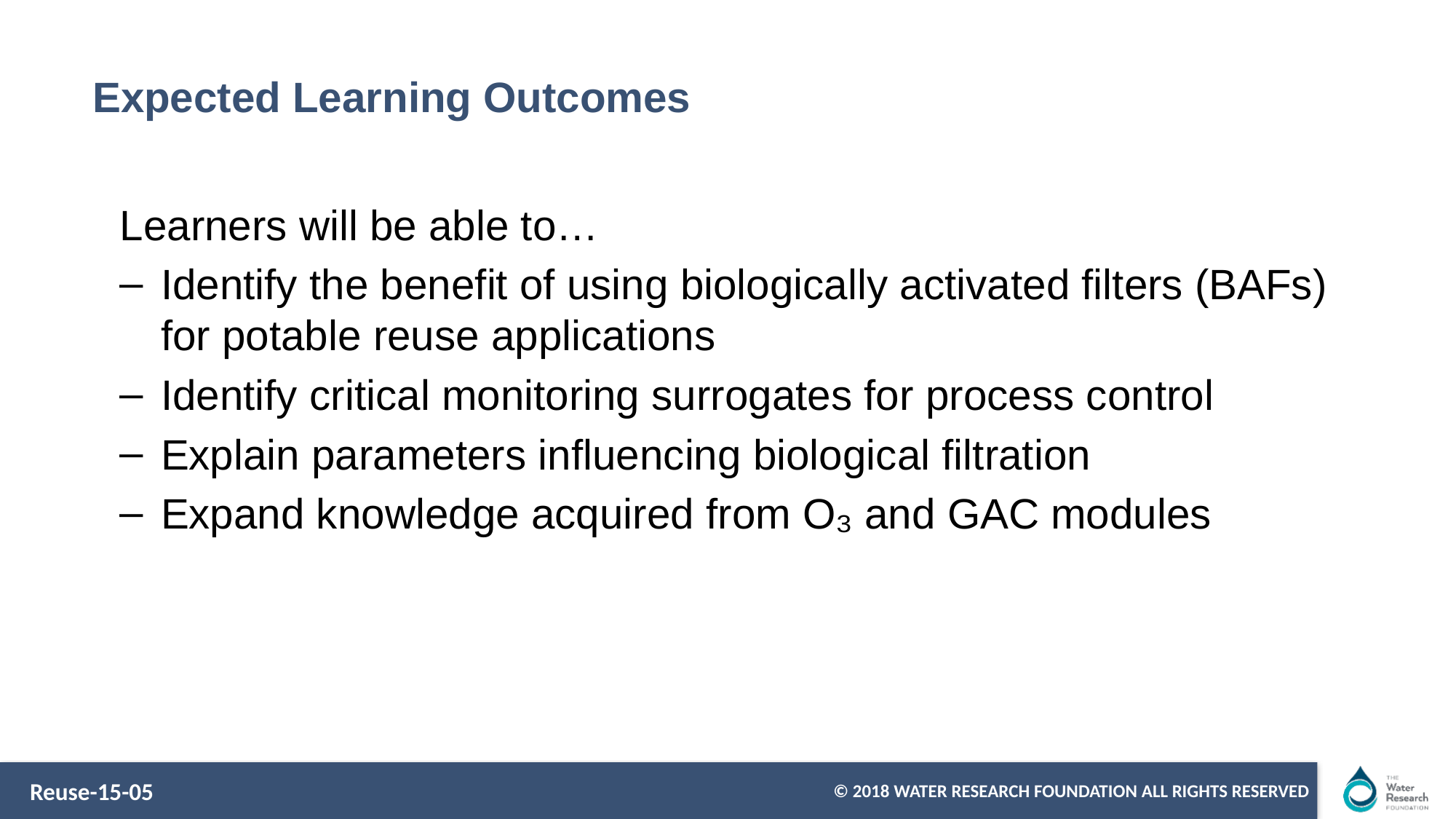

# Expected Learning Outcomes
Learners will be able to…
Identify the benefit of using biologically activated filters (BAFs) for potable reuse applications
Identify critical monitoring surrogates for process control
Explain parameters influencing biological filtration
Expand knowledge acquired from O₃ and GAC modules